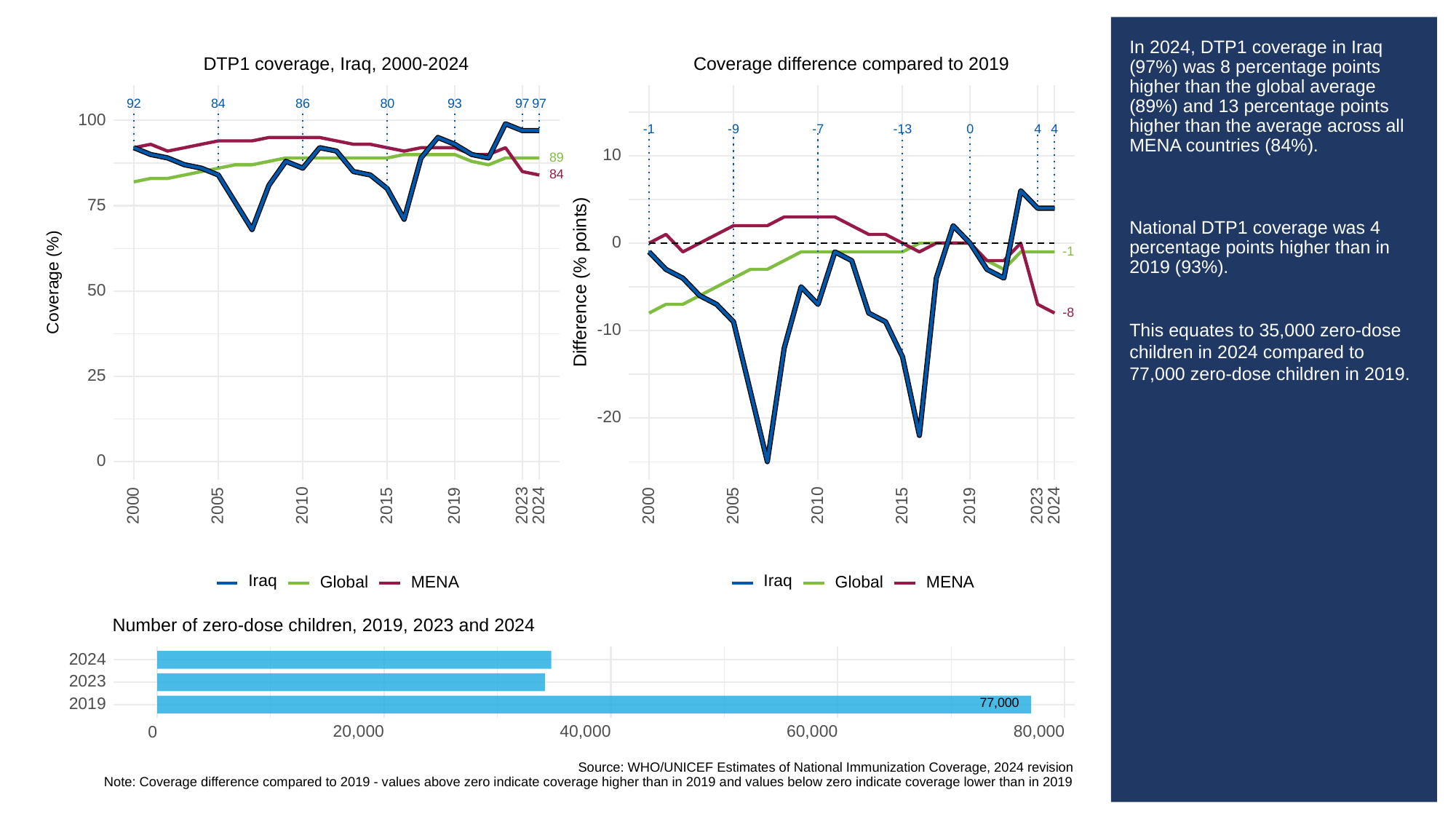

# In 2024, DTP1 coverage in Iraq (97%) was 8 percentage points higher than the global average (89%) and 13 percentage points higher than the average across all MENA countries (84%).

National DTP1 coverage was 4 percentage points higher than in 2019 (93%).

This equates to 35,000 zero-dose children in 2024 compared to 77,000 zero-dose children in 2019.

Coverage difference compared to 2019
DTP1 coverage, Iraq, 2000-2024

93
92
84
86
80
97
97

100

-13
-9
0
-1
4
4
-7

10
89

84

75

0

-1

Difference (% points)
Coverage (%)
50

-8
-10

25

-20

0

2023
2023
2000
2005
2010
2015
2019
2024
2000
2005
2010
2015
2019
2024
Iraq
Iraq
Global
Global
MENA
MENA

Number of zero-dose children, 2019, 2023 and 2024

2024

2023

77,000
2019

20,000
40,000
60,000
80,000
0
Source: WHO/UNICEF Estimates of National Immunization Coverage, 2024 revision
Note: Coverage difference compared to 2019 - values above zero indicate coverage higher than in 2019 and values below zero indicate coverage lower than in 2019